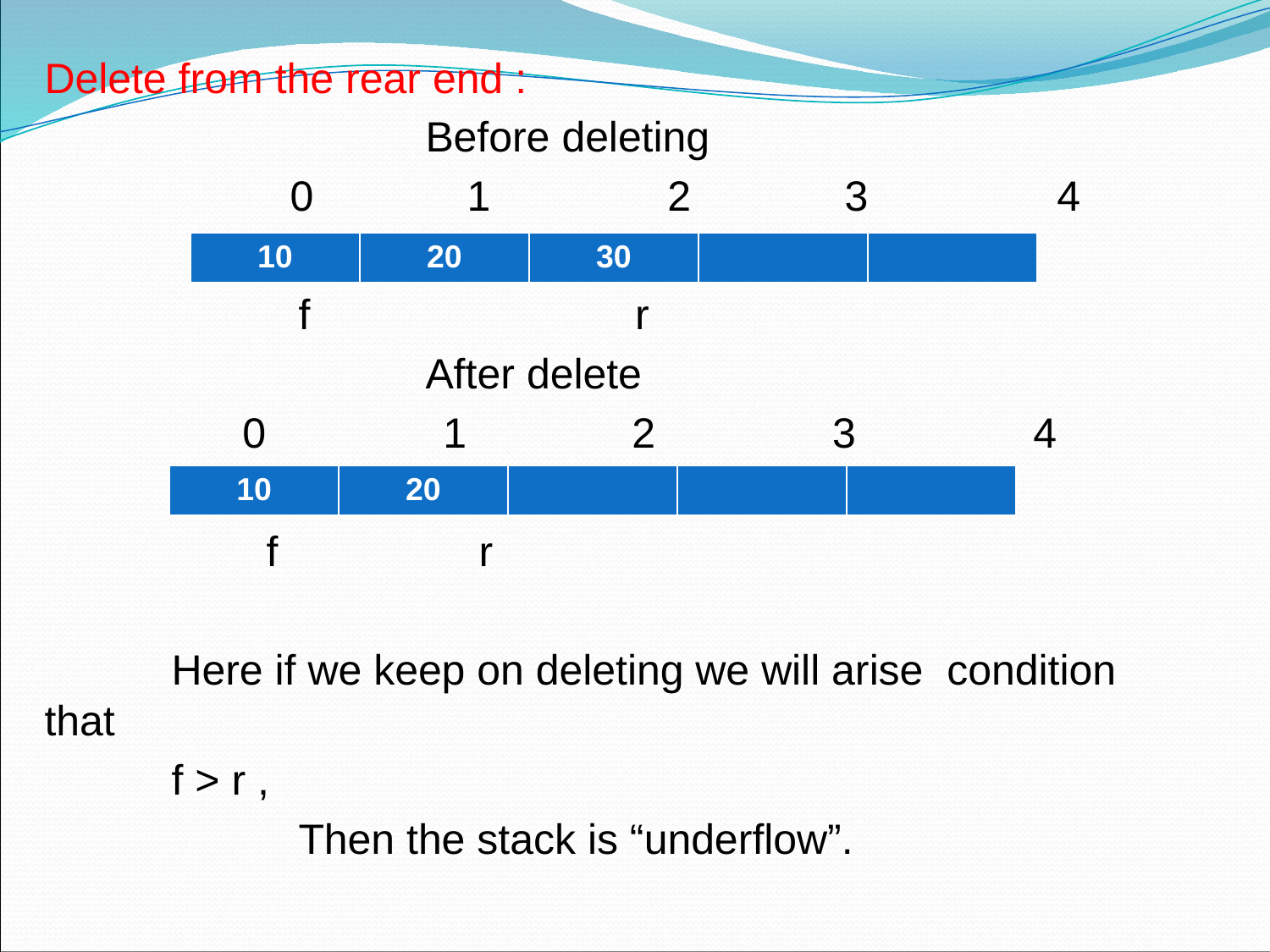

Delete from the rear end :
			Before deleting
	          0             1               2             3                4

		f		       r
			After delete
	      0               1              2               3               4

	        f                 r

	Here if we keep on deleting we will arise  condition that
	f > r ,
		Then the stack is “underflow”.

| 10 | 20 | 30 |  |  |
| --- | --- | --- | --- | --- |
| 10 | 20 |  |  |  |
| --- | --- | --- | --- | --- |